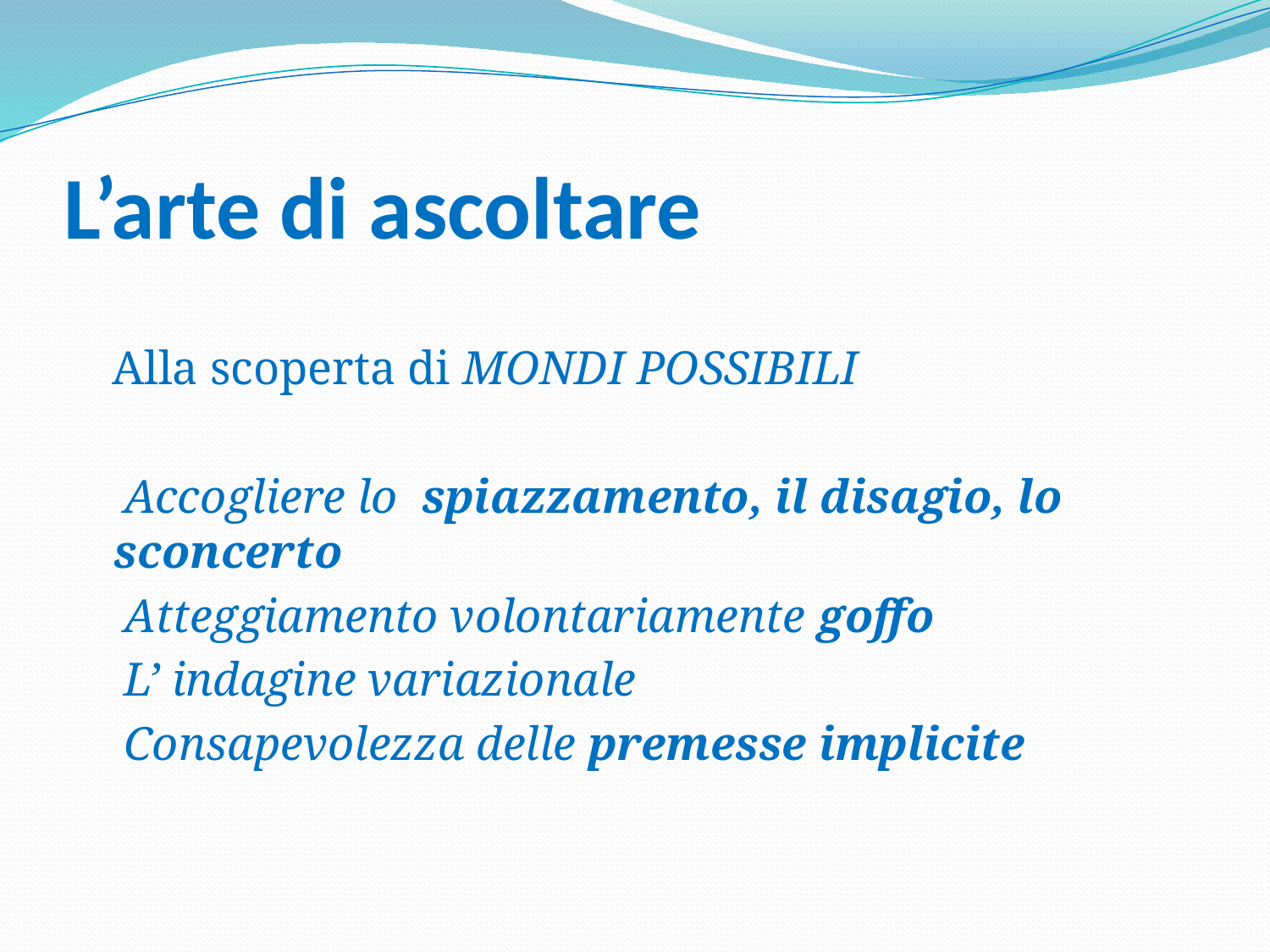

# L’arte di ascoltare

   Alla scoperta di MONDI POSSIBILI

    Accogliere lo  spiazzamento, il disagio, lo      sconcerto
    Atteggiamento volontariamente goffo
    L’ indagine variazionale
    Consapevolezza delle premesse implicite